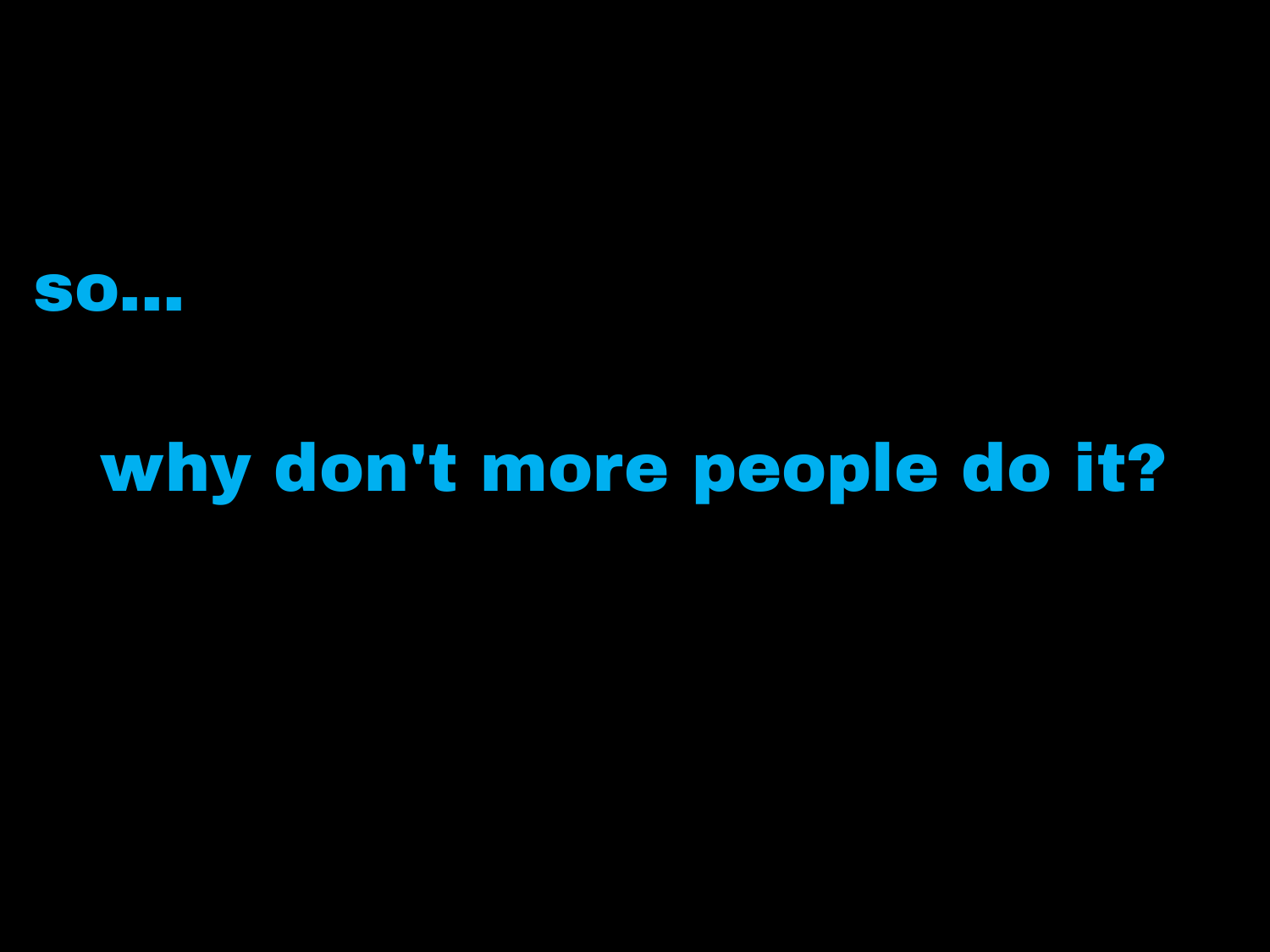

so...
why don't more people do it?